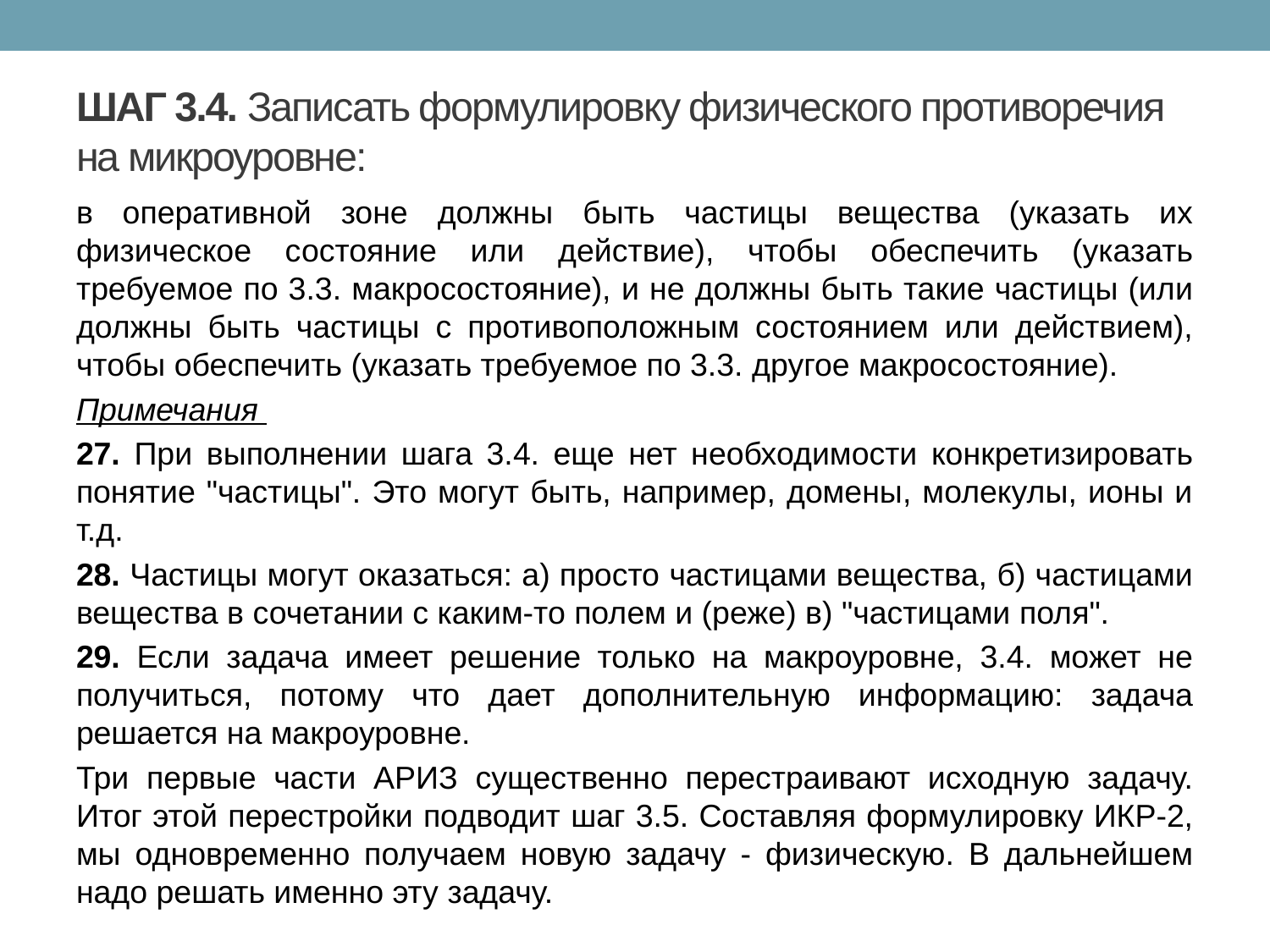

# ШАГ 3.4. Записать формулировку физического противоречия на микроуровне:
в оперативной зоне должны быть частицы вещества (указать их физическое состояние или действие), чтобы обеспечить (указать требуемое по 3.3. макросостояние), и не должны быть такие частицы (или должны быть частицы с противоположным состоянием или действием), чтобы обеспечить (указать требуемое по 3.3. другое макросостояние).
Примечания
27. При выполнении шага 3.4. еще нет необходимости конкретизировать понятие "частицы". Это могут быть, например, домены, молекулы, ионы и т.д.
28. Частицы могут оказаться: а) просто частицами вещества, б) частицами вещества в сочетании с каким-то полем и (реже) в) "частицами поля".
29. Если задача имеет решение только на макроуровне, 3.4. может не получиться, потому что дает дополнительную информацию: задача решается на макроуровне.
Три первые части АРИЗ существенно перестраивают исходную задачу. Итог этой перестройки подводит шаг 3.5. Составляя формулировку ИКР-2, мы одновременно получаем новую задачу - физическую. В дальнейшем надо решать именно эту задачу.